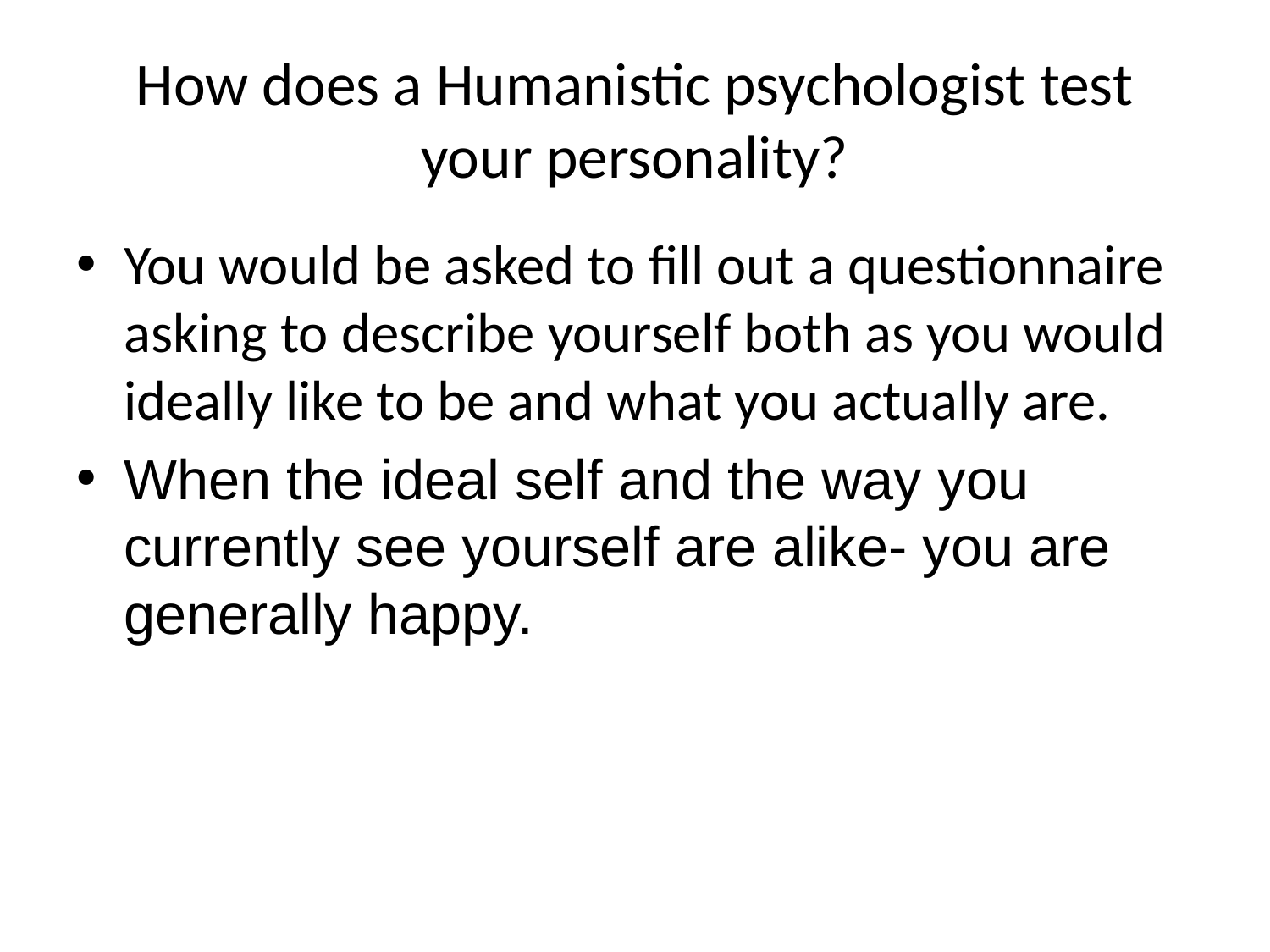

# How does a Humanistic psychologist test your personality?
You would be asked to fill out a questionnaire asking to describe yourself both as you would ideally like to be and what you actually are.
When the ideal self and the way you currently see yourself are alike- you are generally happy.